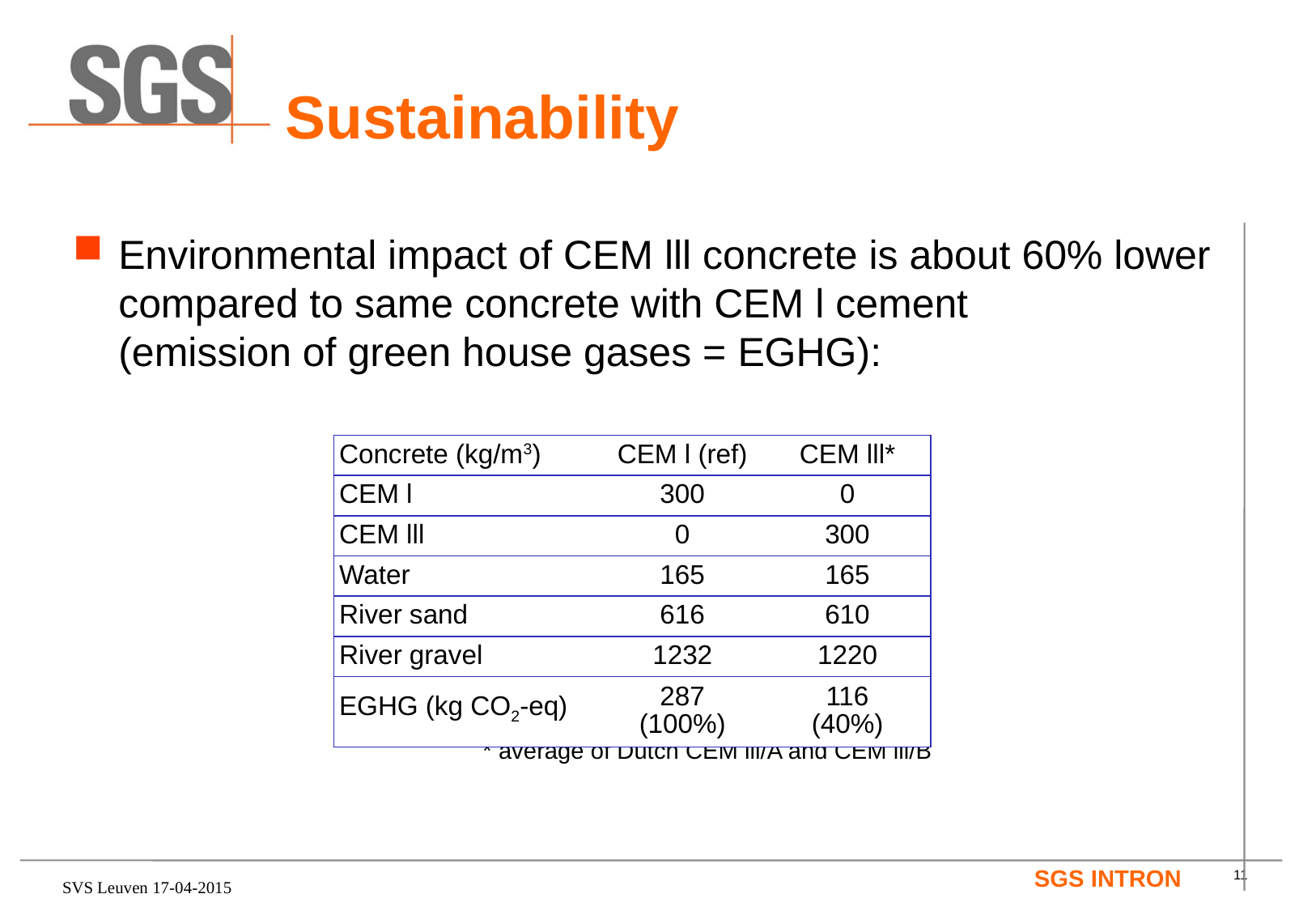

# Sustainability
Environmental impact of CEM lll concrete is about 60% lower compared to same concrete with CEM l cement
(emission of green house gases = EGHG):

				* average of Dutch CEM lll/A and CEM lll/B
| Concrete (kg/m3) | CEM l (ref) | CEM lll\* |
| --- | --- | --- |
| CEM l | 300 | 0 |
| CEM lll | 0 | 300 |
| Water | 165 | 165 |
| River sand | 616 | 610 |
| River gravel | 1232 | 1220 |
| EGHG (kg CO2-eq) | 287 (100%) | 116 (40%) |